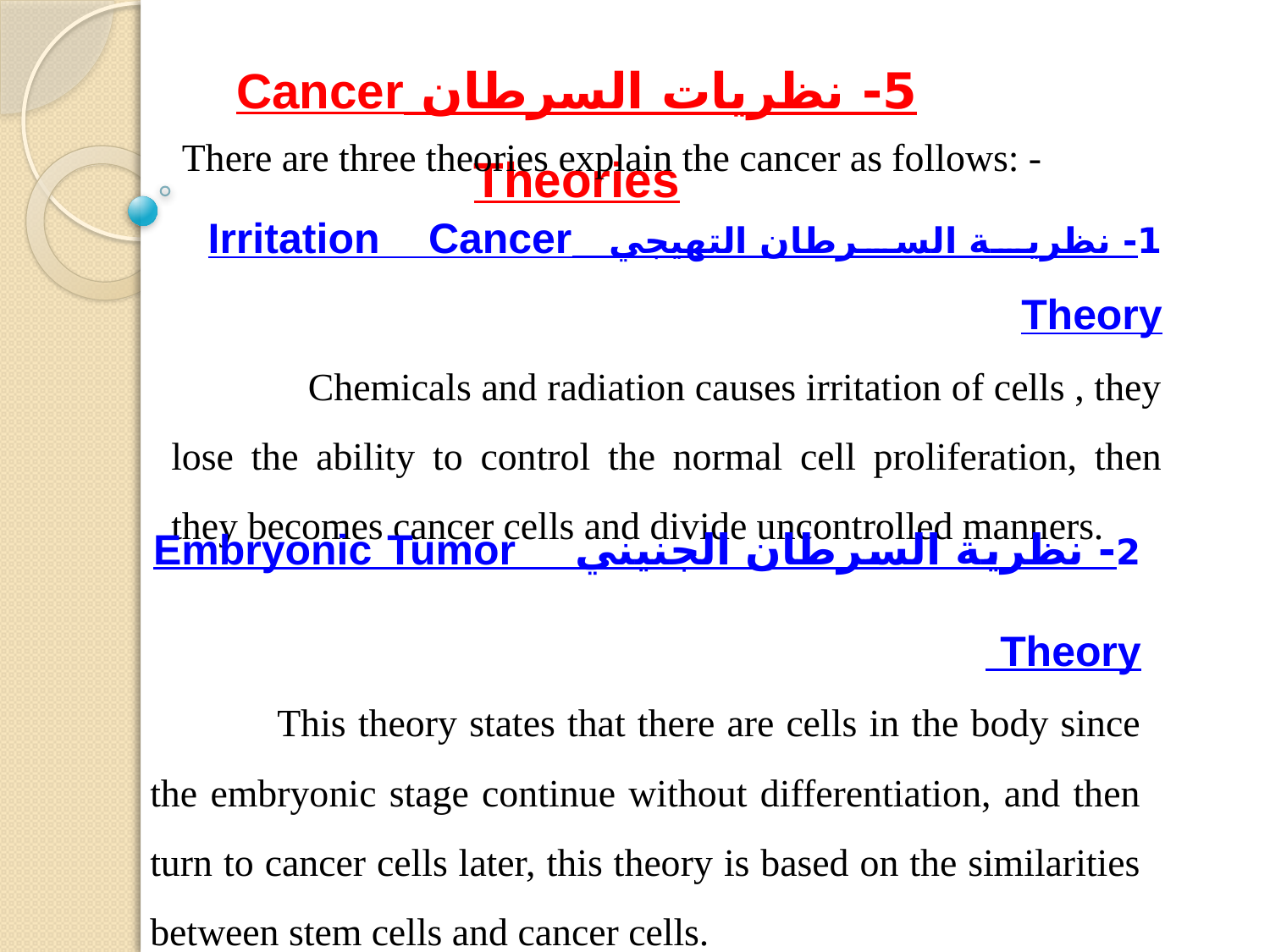

5- نظريات السرطان Cancer Theories
There are three theories explain the cancer as follows: -
1- نظرية السرطان التهيجي   Irritation Cancer Theory
	 Chemicals and radiation causes irritation of cells , they lose the ability to control the normal cell proliferation, then they becomes cancer cells and divide uncontrolled manners.
2- نظرية السرطان الجنيني    Embryonic Tumor Theory
	This theory states that there are cells in the body since the embryonic stage continue without differentiation, and then turn to cancer cells later, this theory is based on the similarities between stem cells and cancer cells.